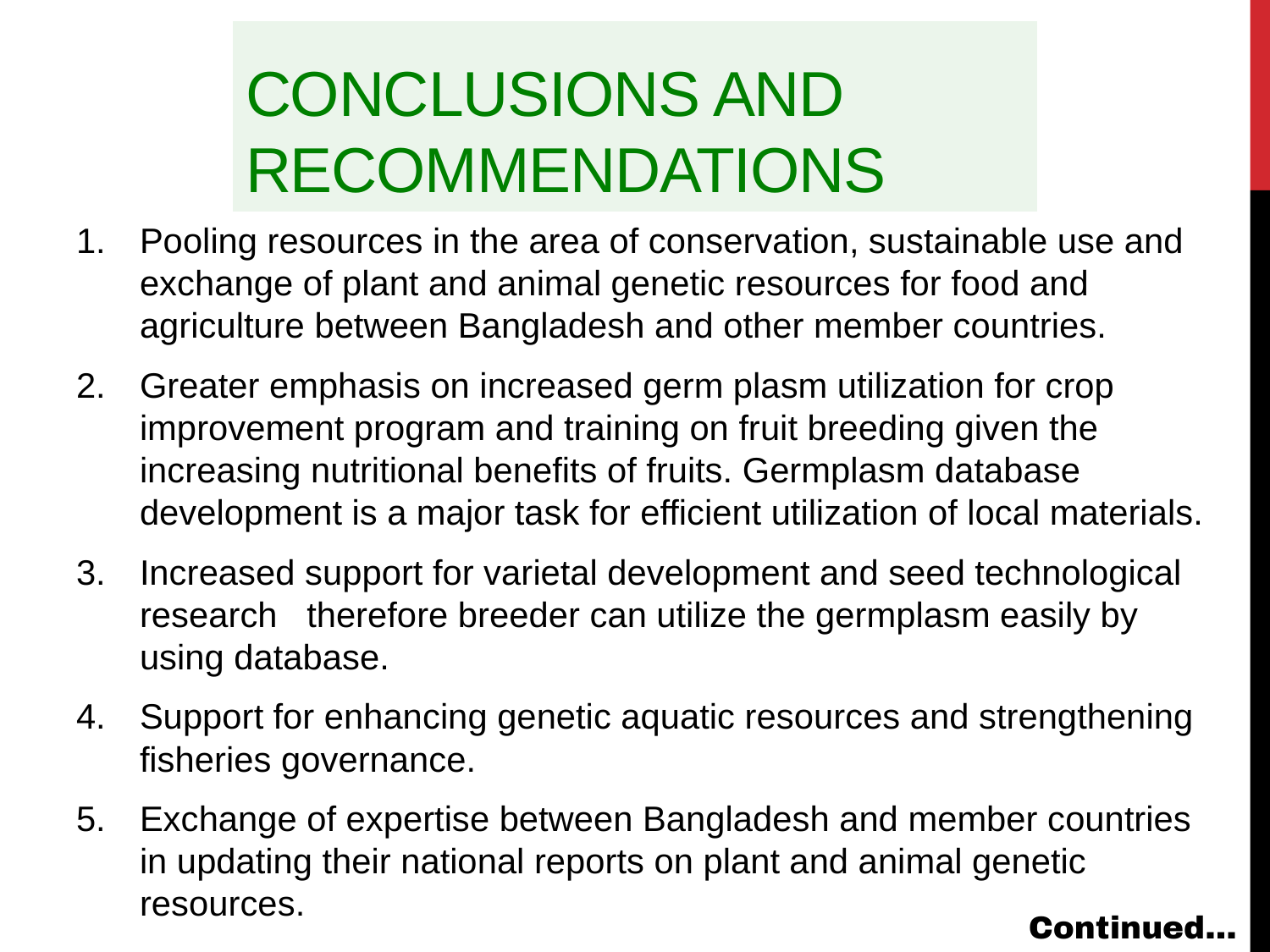

# ConclusionS AND recommendations
Pooling resources in the area of conservation, sustainable use and exchange of plant and animal genetic resources for food and agriculture between Bangladesh and other member countries.
Greater emphasis on increased germ plasm utilization for crop improvement program and training on fruit breeding given the increasing nutritional benefits of fruits. Germplasm database development is a major task for efficient utilization of local materials.
Increased support for varietal development and seed technological research   therefore breeder can utilize the germplasm easily by using database.
Support for enhancing genetic aquatic resources and strengthening fisheries governance.
Exchange of expertise between Bangladesh and member countries in updating their national reports on plant and animal genetic resources.
Continued…